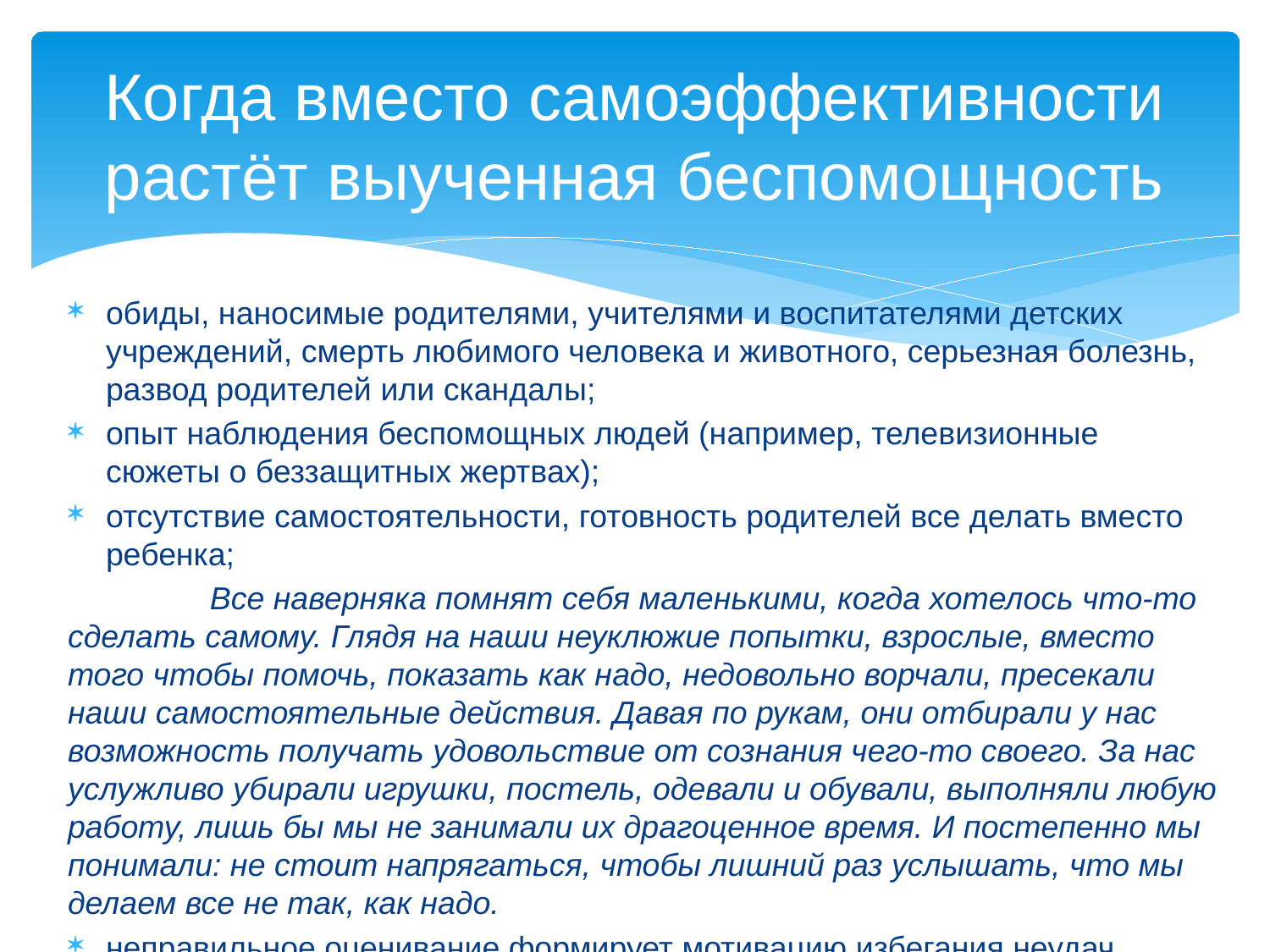

# Когда вместо самоэффективности растёт выученная беспомощность
обиды, наносимые родителями, учителями и воспитателями детских учреждений, смерть любимого человека и животного, серьезная болезнь, развод родителей или скандалы;
опыт наблюдения беспомощных людей (например, телевизионные сюжеты о беззащитных жертвах);
отсутствие самостоятельности, готовность родителей все делать вместо ребенка;
                Все наверняка помнят себя маленькими, когда хотелось что-то сделать самому. Глядя на наши неуклюжие попытки, взрослые, вместо того чтобы помочь, показать как надо, недовольно ворчали, пресекали наши самостоятельные действия. Давая по рукам, они отбирали у нас возможность получать удовольствие от сознания чего-то своего. За нас услужливо убирали игрушки, постель, одевали и обували, выполняли любую работу, лишь бы мы не занимали их драгоценное время. И постепенно мы понимали: не стоит напрягаться, чтобы лишний раз услышать, что мы делаем все не так, как надо.
неправильное оценивание формирует мотивацию избегания неудач.